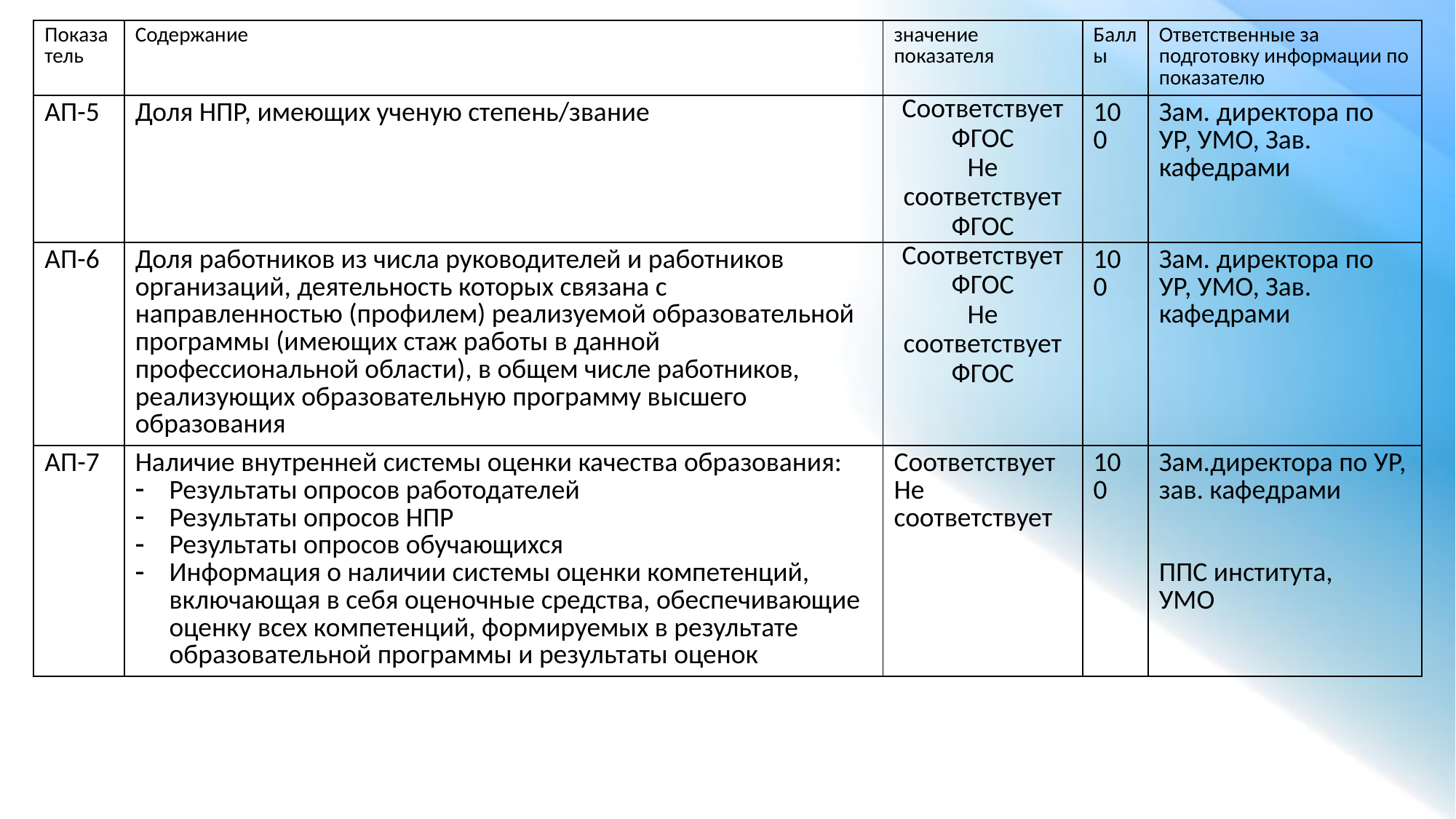

| Показатель | Содержание | значение показателя | Баллы | Ответственные за подготовку информации по показателю |
| --- | --- | --- | --- | --- |
| АП-5 | Доля НПР, имеющих ученую степень/звание | Соответствует ФГОС Не соответствует ФГОС | 10 0 | Зам. директора по УР, УМО, Зав. кафедрами |
| АП-6 | Доля работников из числа руководителей и работников организаций, деятельность которых связана с направленностью (профилем) реализуемой образовательной программы (имеющих стаж работы в данной профессиональной области), в общем числе работников, реализующих образовательную программу высшего образования | Соответствует ФГОС Не соответствует ФГОС | 10 0 | Зам. директора по УР, УМО, Зав. кафедрами |
| АП-7 | Наличие внутренней системы оценки качества образования: Результаты опросов работодателей Результаты опросов НПР Результаты опросов обучающихся Информация о наличии системы оценки компетенций, включающая в себя оценочные средства, обеспечивающие оценку всех компетенций, формируемых в результате образовательной программы и результаты оценок | Соответствует Не соответствует | 10 0 | Зам.директора по УР, зав. кафедрами ППС института, УМО |